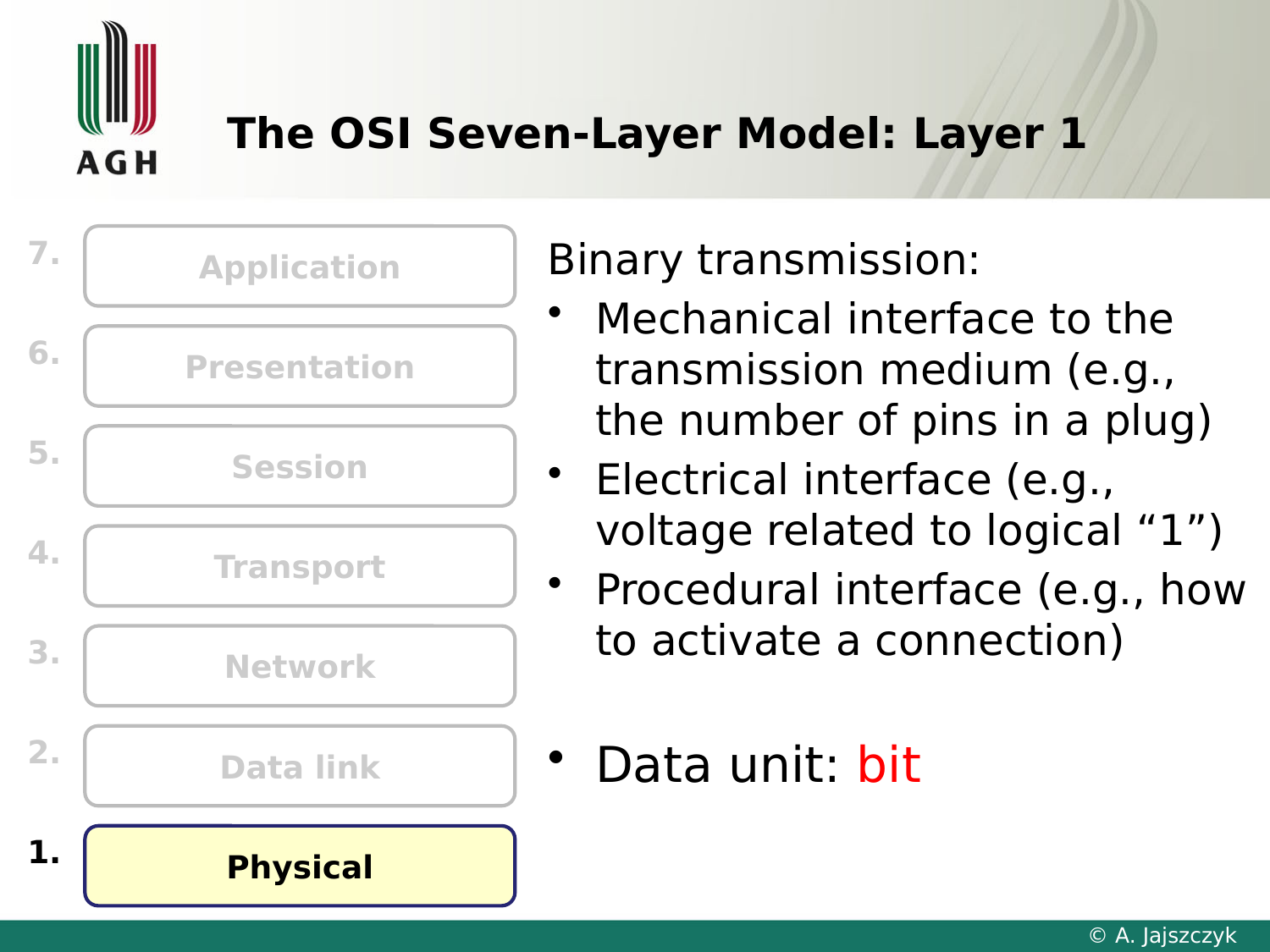

# The OSI Seven-Layer Model: Layer 1
Binary transmission:
Mechanical interface to the transmission medium (e.g., the number of pins in a plug)
Electrical interface (e.g., voltage related to logical “1”)
Procedural interface (e.g., how to activate a connection)

Data unit: bit

7.
Application
6.
Presentation
5.
Session
4.
Transport
3.
Network
2.
Data link
1.
Physical